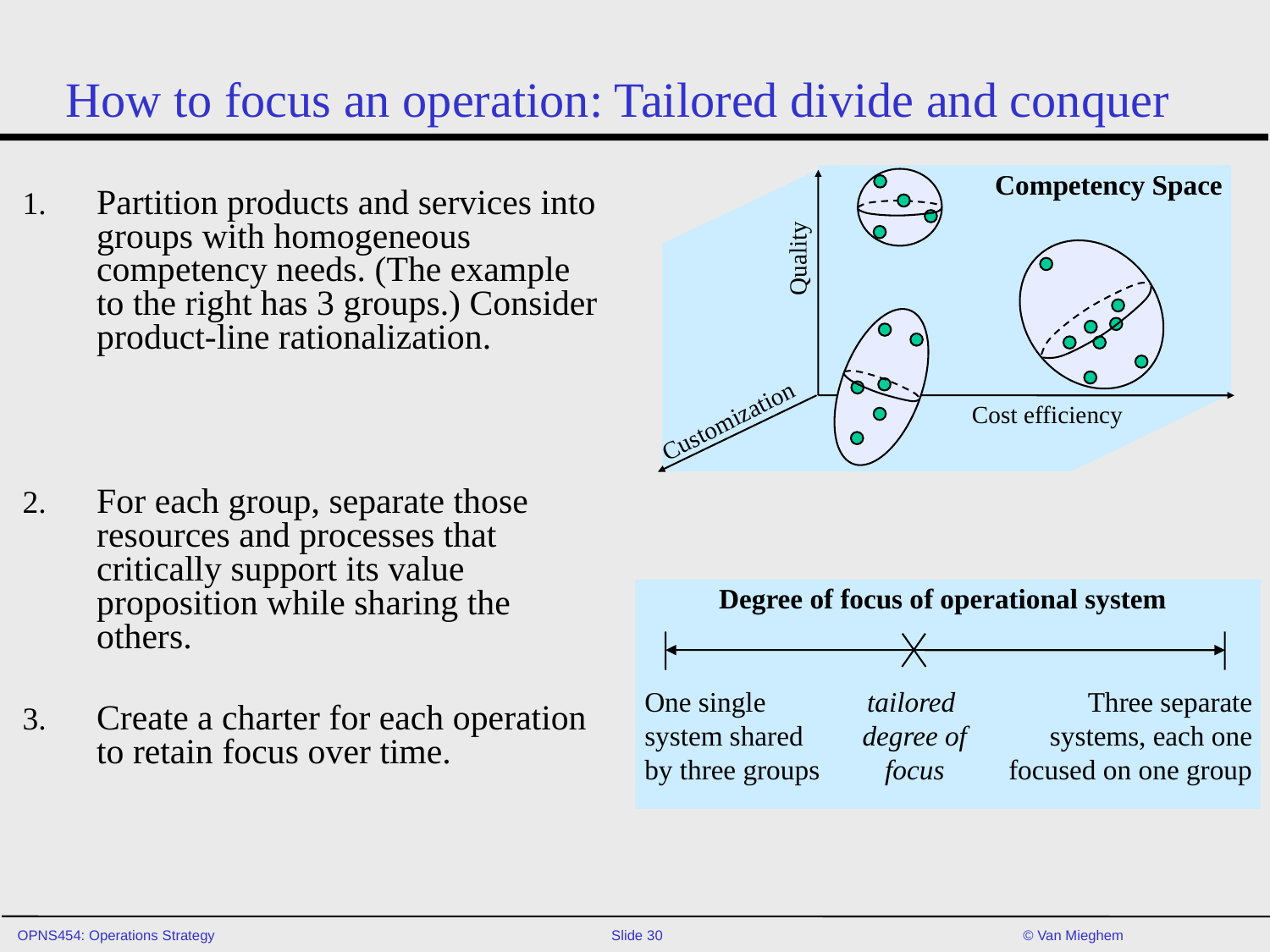

# How to focus an operation: Tailored divide and conquer
Competency Space

Partition products and services into groups with homogeneous competency needs. (The example to the right has 3 groups.) Consider product-line rationalization.

For each group, separate those resources and processes that critically support its value proposition while sharing the others.

Create a charter for each operation to retain focus over time.

Quality

Cost efficiency

Customization

Degree of focus of operational system

One single system shared by three groups
tailored
degree of
focus
Three separate
systems, each one
focused on one group